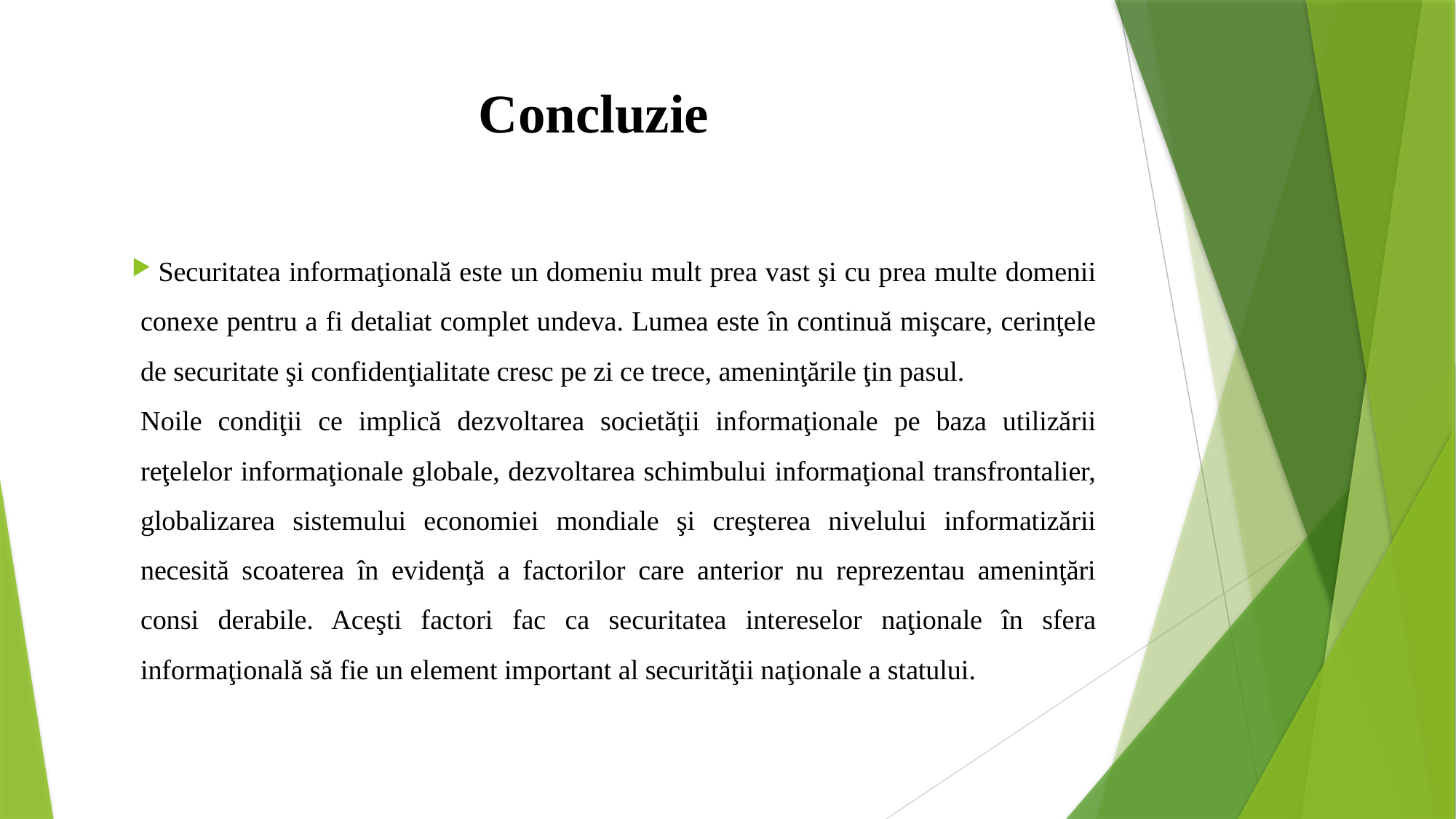

# Concluzie

Securitatea informaţională este un domeniu mult prea vast şi cu prea multe domenii conexe pentru a fi detaliat complet undeva. Lumea este în continuă mişcare, cerinţele de securitate şi confidenţialitate cresc pe zi ce trece, ameninţările ţin pasul.
		Noile condiţii ce implică dezvoltarea societăţii informaţionale pe baza utilizării reţelelor informaţionale globale, dezvoltarea schimbului informaţional transfrontalier, globalizarea sistemului economiei mondiale şi creşterea nivelului informatizării necesită scoaterea în evidenţă a factorilor care anterior nu reprezentau ameninţări consi derabile. Aceşti factori fac ca securitatea intereselor naţionale în sfera informaţională să fie un element important al securităţii naţionale a statului.